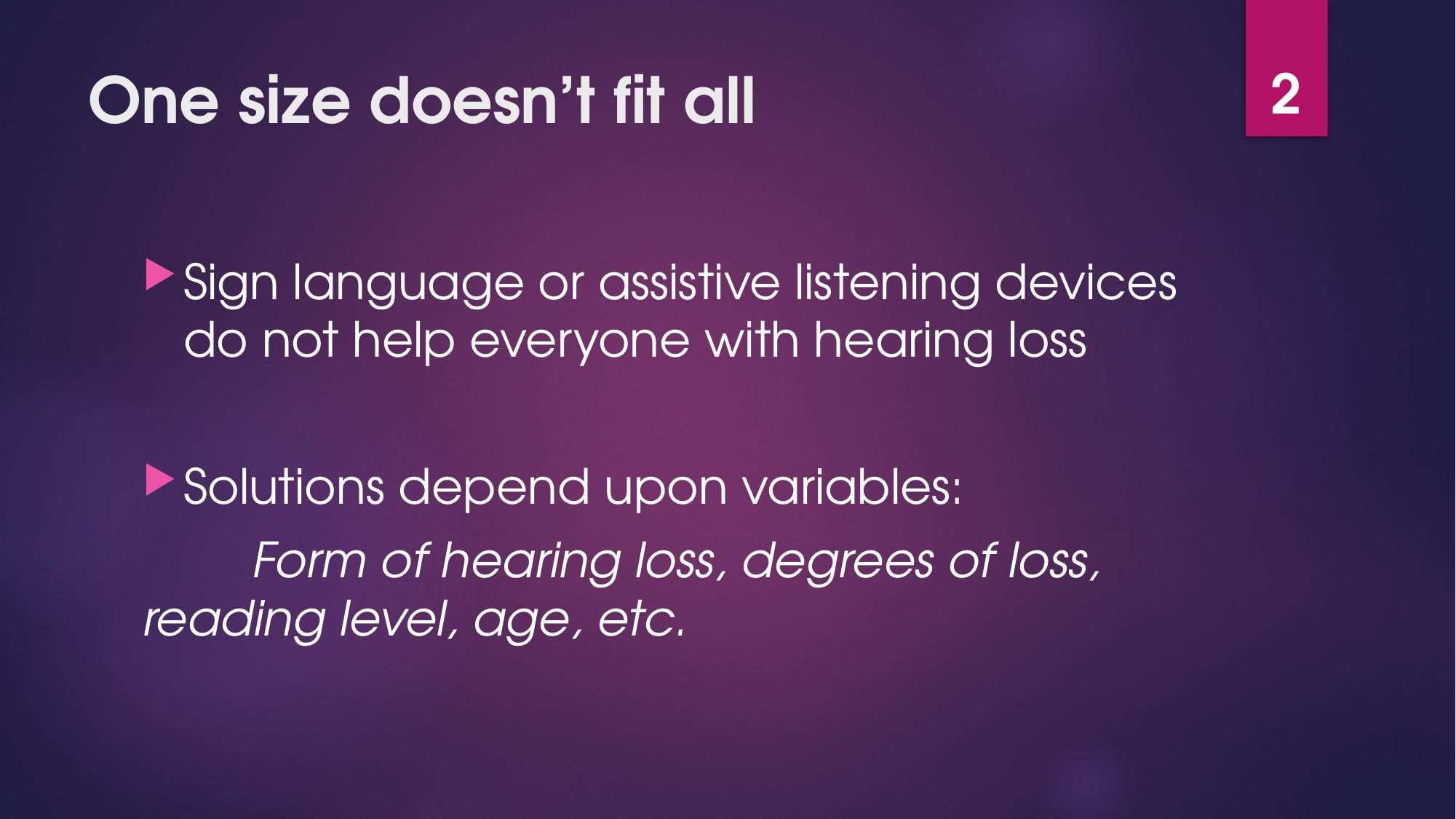

# One size doesn’t fit all
2
Sign language or assistive listening devices do not help everyone with hearing loss

Solutions depend upon variables:
	Form of hearing loss, degrees of loss, 	reading level, age, etc.